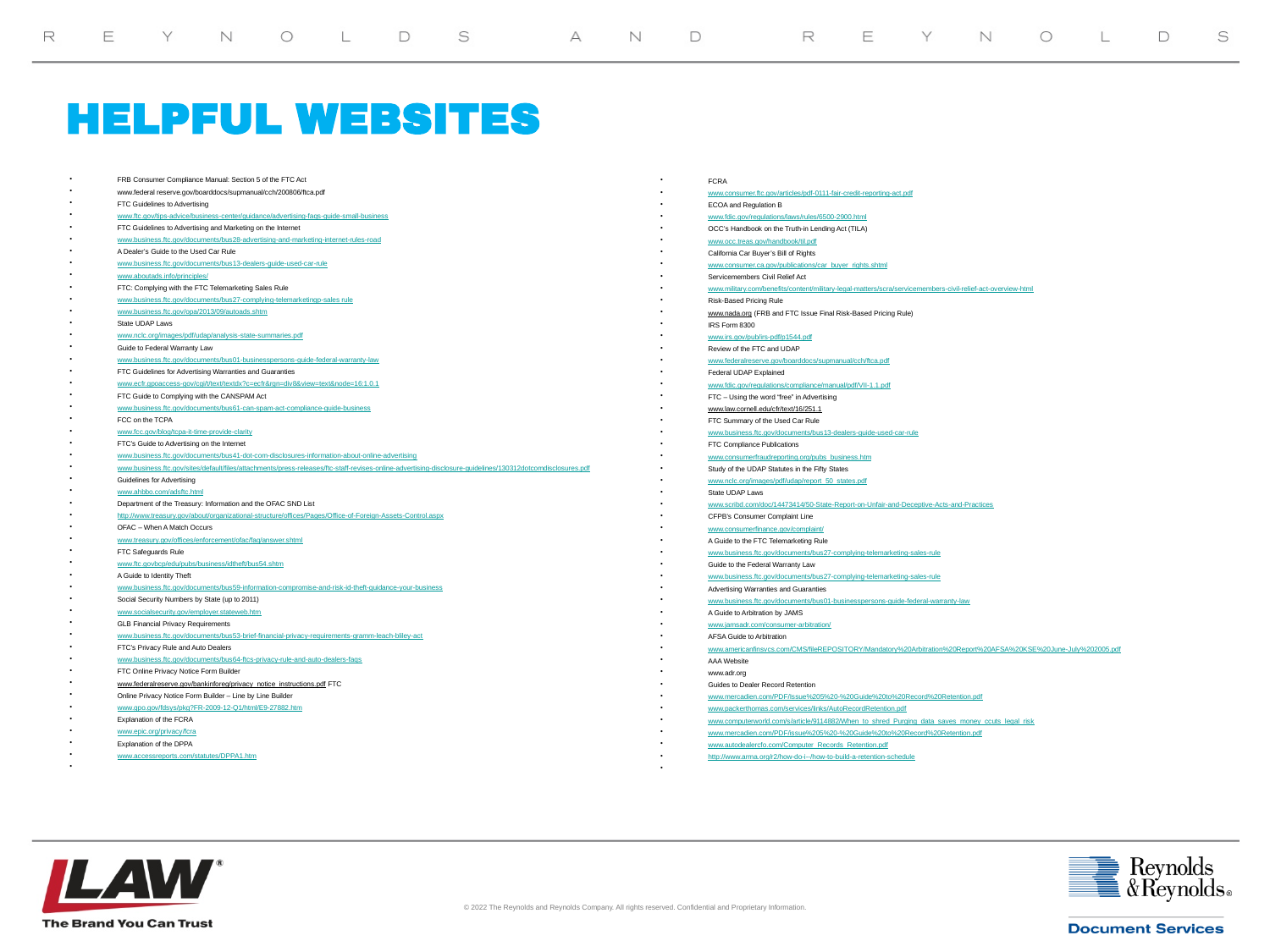

# HELPFUL WEBSITES
FRB Consumer Compliance Manual: Section 5 of the FTC Act
www.federal reserve.gov/boarddocs/supmanual/cch/200806/ftca.pdf
FTC Guidelines to Advertising
www.ftc.gov/tips-advice/business-center/guidance/advertising-faqs-guide-small-business
FTC Guidelines to Advertising and Marketing on the Internet
www.business.ftc.gov/documents/bus28-advertising-and-marketing-internet-rules-road
A Dealer’s Guide to the Used Car Rule
www.business.ftc.gov/documents/bus13-dealers-guide-used-car-rule
www.aboutads.info/principles/
FTC: Complying with the FTC Telemarketing Sales Rule
www.business.ftc.gov/documents/bus27-complying-telemarketingp-sales rule
www.business.ftc.gov/opa/2013/09/autoads.shtm
State UDAP Laws
www.nclc.org/images/pdf/udap/analysis-state-summaries.pdf
Guide to Federal Warranty Law
www.business.ftc.gov/documents/bus01-businesspersons-guide-federal-warranty-law
FTC Guidelines for Advertising Warranties and Guaranties
www.ecfr.gpoaccess-gov/cgi/t/text/textdx?c=ecfr&rgn=div8&view=text&node=16:1.0.1
FTC Guide to Complying with the CANSPAM Act
www.business.ftc.gov/documents/bus61-can-spam-act-compliance-guide-business
FCC on the TCPA
www.fcc.gov/blog/tcpa-it-time-provide-clarity
FTC’s Guide to Advertising on the Internet
www.business.ftc.gov/documents/bus41-dot-com-disclosures-information-about-online-advertising
www.business.ftc.gov/sites/default/files/attachments/press-releases/ftc-staff-revises-online-advertising-disclosure-guidelines/130312dotcomdisclosures.pdf
Guidelines for Advertising
www.ahbbo.com/adsftc.html
Department of the Treasury: Information and the OFAC SND List
http://www.treasury.gov/about/organizational-structure/offices/Pages/Office-of-Foreign-Assets-Control.aspx
OFAC – When A Match Occurs
www.treasury.gov/offices/enforcement/ofac/faq/answer.shtml
FTC Safeguards Rule
www.ftc.govbcp/edu/pubs/business/idtheft/bus54.shtm
A Guide to Identity Theft
www.business.ftc.gov/documents/bus59-information-compromise-and-risk-id-theft-guidance-your-business
Social Security Numbers by State (up to 2011)
www.socialsecurity.gov/employer.stateweb.htm
GLB Financial Privacy Requirements
www.business.ftc.gov/documents/bus53-brief-financial-privacy-requirements-gramm-leach-bliley-act
FTC’s Privacy Rule and Auto Dealers
www.business.ftc.gov/documents/bus64-ftcs-privacy-rule-and-auto-dealers-faqs
FTC Online Privacy Notice Form Builder
www.federalreserve.gov/bankinforeg/privacy_notice_instructions.pdf FTC
Online Privacy Notice Form Builder – Line by Line Builder
www.gpo.gov/fdsys/pkg?FR-2009-12-Q1/html/E9-27882.htm
Explanation of the FCRA
www.epic.org/privacy/fcra
Explanation of the DPPA
www.accessreports.com/statutes/DPPA1.htm

FCRA
www.consumer.ftc.gov/articles/pdf-0111-fair-credit-reporting-act.pdf
ECOA and Regulation B
www.fdic.gov/regulations/laws/rules/6500-2900.html
OCC’s Handbook on the Truth-in Lending Act (TILA)
www.occ.treas.gov/handbook/til.pdf
California Car Buyer’s Bill of Rights
www.consumer.ca.gov/publications/car_buyer_rights.shtml
Servicemembers Civil Relief Act
www.military.com/benefits/content/military-legal-matters/scra/servicemembers-civil-relief-act-overview-html
Risk-Based Pricing Rule
www.nada.org (FRB and FTC Issue Final Risk-Based Pricing Rule)
IRS Form 8300
www.irs.gov/pub/irs-pdf/p1544.pdf
Review of the FTC and UDAP
www.federalreserve.gov/boarddocs/supmanual/cch/ftca.pdf
Federal UDAP Explained
www.fdic.gov/regulations/compliance/manual/pdf/VII-1.1.pdf
FTC – Using the word “free” in Advertising
www.law.cornell.edu/cfr/text/16/251.1
FTC Summary of the Used Car Rule
www.business.ftc.gov/documents/bus13-dealers-guide-used-car-rule
FTC Compliance Publications
www.consumerfraudreporting.org/pubs_business.htm
Study of the UDAP Statutes in the Fifty States
www.nclc.org/images/pdf/udap/report_50_states.pdf
State UDAP Laws
www.scribd.com/doc/14473414/50-State-Report-on-Unfair-and-Deceptive-Acts-and-Practices
CFPB’s Consumer Complaint Line
www.consumerfinance.gov/complaint/
A Guide to the FTC Telemarketing Rule
www.business.ftc.gov/documents/bus27-complying-telemarketing-sales-rule
Guide to the Federal Warranty Law
www.business.ftc.gov/documents/bus27-complying-telemarketing-sales-rule
Advertising Warranties and Guaranties
www.business.ftc.gov/documents/bus01-businesspersons-guide-federal-warranty-law
A Guide to Arbitration by JAMS
www.jamsadr.com/consumer-arbitration/
AFSA Guide to Arbitration
www.americanfinsvcs.com/CMS/fileREPOSITORY/Mandatory%20Arbitration%20Report%20AFSA%20KSE%20June-July%202005.pdf
AAA Website
www.adr.org
Guides to Dealer Record Retention
www.mercadien.com/PDF/Issue%205%20-%20Guide%20to%20Record%20Retention.pdf
www.packerthomas.com/services/links/AutoRecordRetention.pdf
www.computerworld.com/s/article/9114882/When_to_shred_Purging_data_saves_money_ccuts_legal_risk
www.mercadien.com/PDF/issue%205%20-%20Guide%20to%20Record%20Retention.pdf
www.autodealercfo.com/Computer_Records_Retention.pdf
http://www.arma.org/r2/how-do-i--/how-to-build-a-retention-schedule